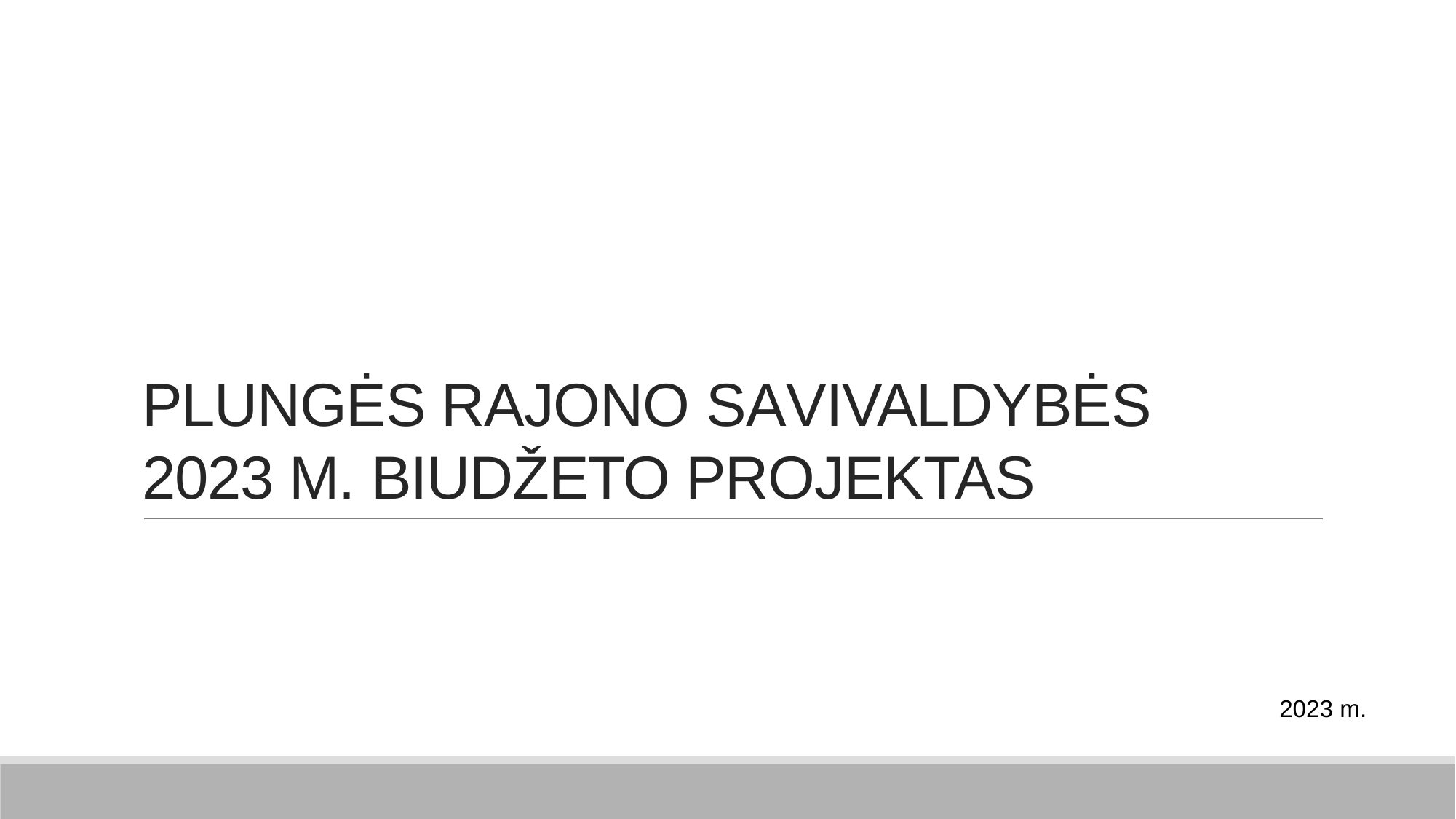

# PLUNGĖS RAJONO SAVIVALDYBĖS 2023 M. BIUDŽETO PROJEKTAS
2023 m.